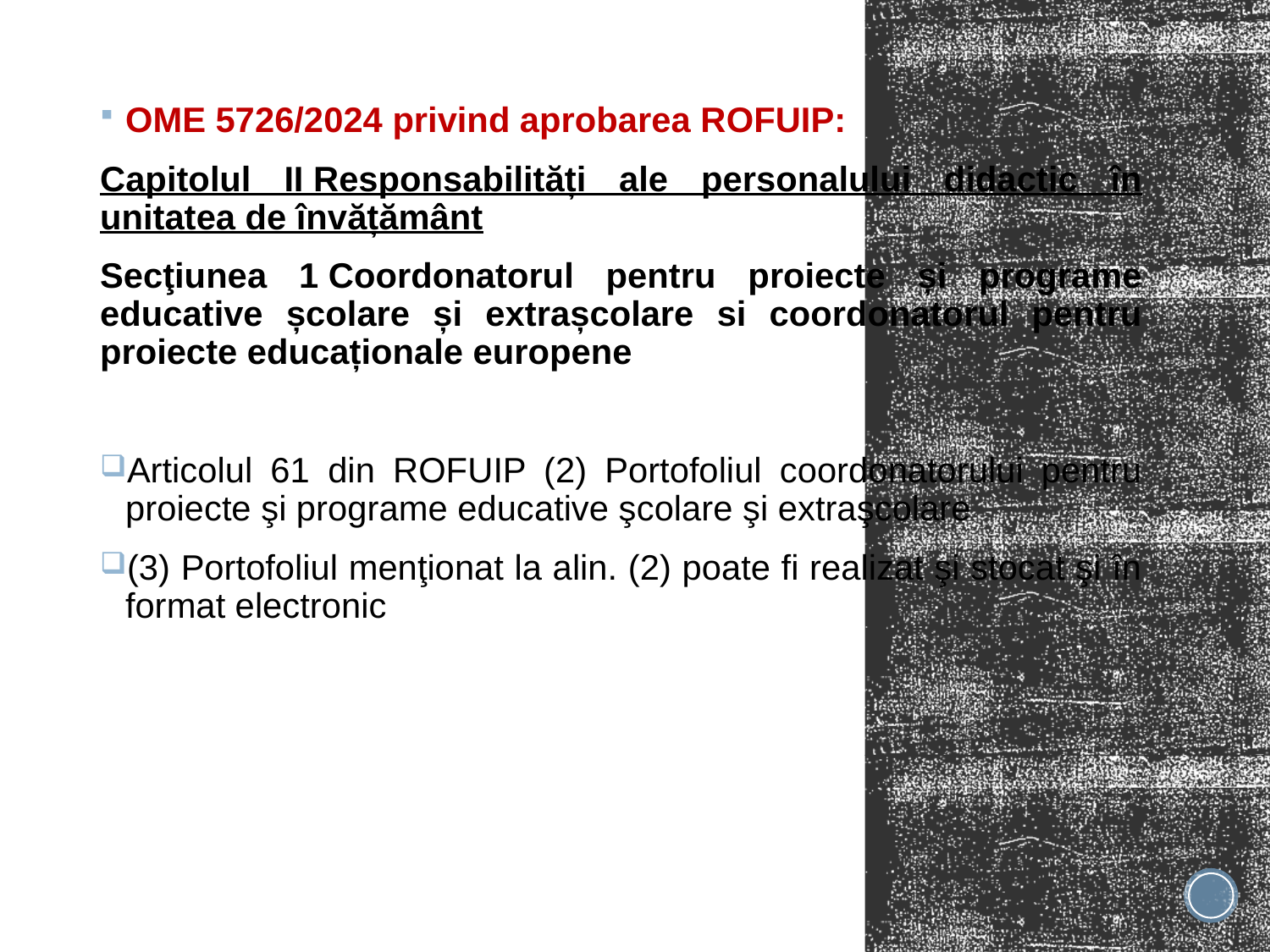

OME 5726/2024 privind aprobarea ROFUIP:
Capitolul II Responsabilități ale personalului didactic în unitatea de învățământ
Secţiunea 1 Coordonatorul pentru proiecte și programe educative școlare și extrașcolare si coordonatorul pentru proiecte educaționale europene

Articolul 61 din ROFUIP (2) Portofoliul coordonatorului pentru proiecte şi programe educative şcolare şi extraşcolare
(3) Portofoliul menţionat la alin. (2) poate fi realizat şi stocat şi în format electronic